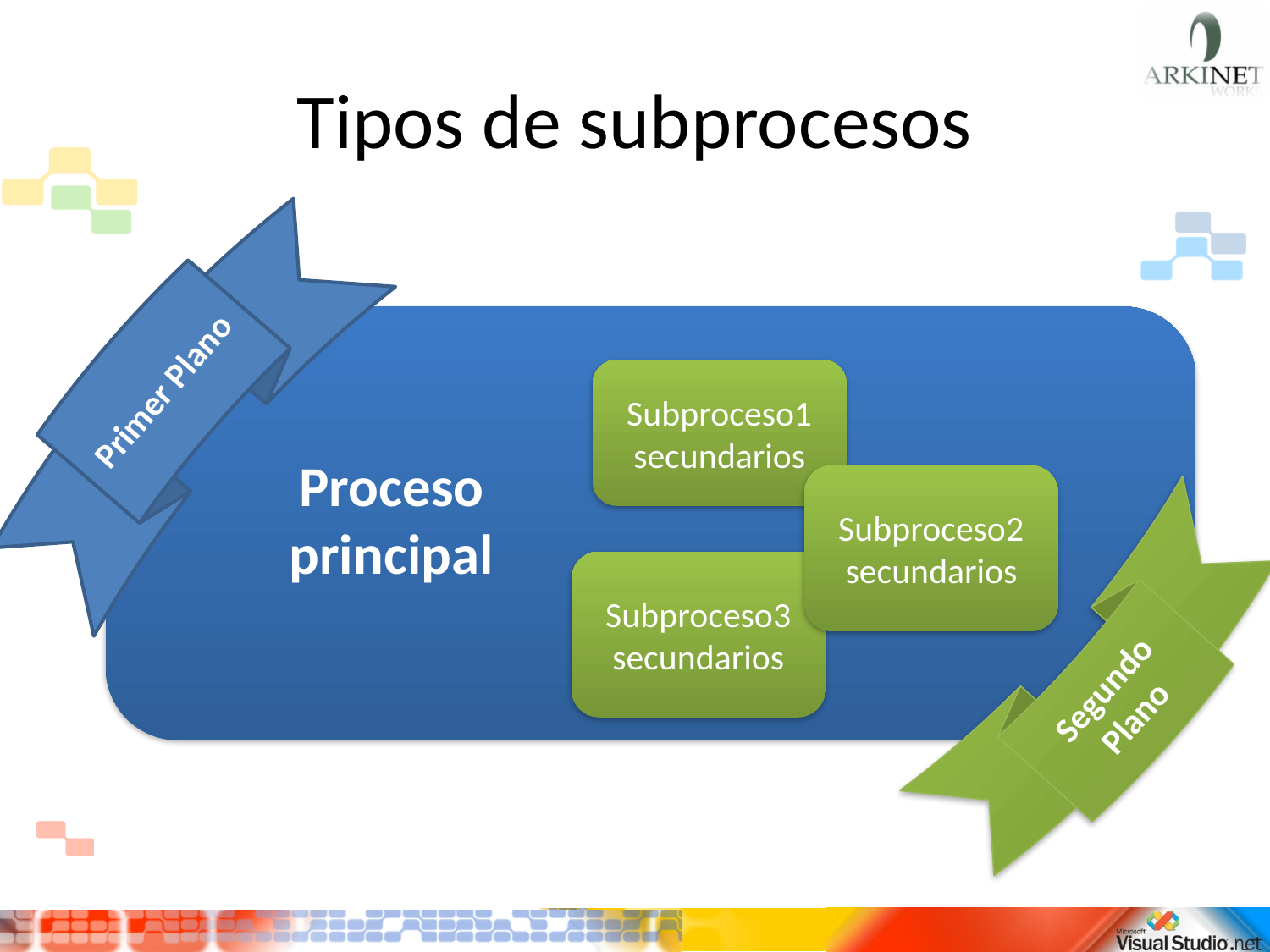

# Tipos de subprocesos

Primer Plano
Subproceso1 secundarios
Proceso principal
Subproceso2 secundarios
Subproceso3 secundarios
Segundo Plano